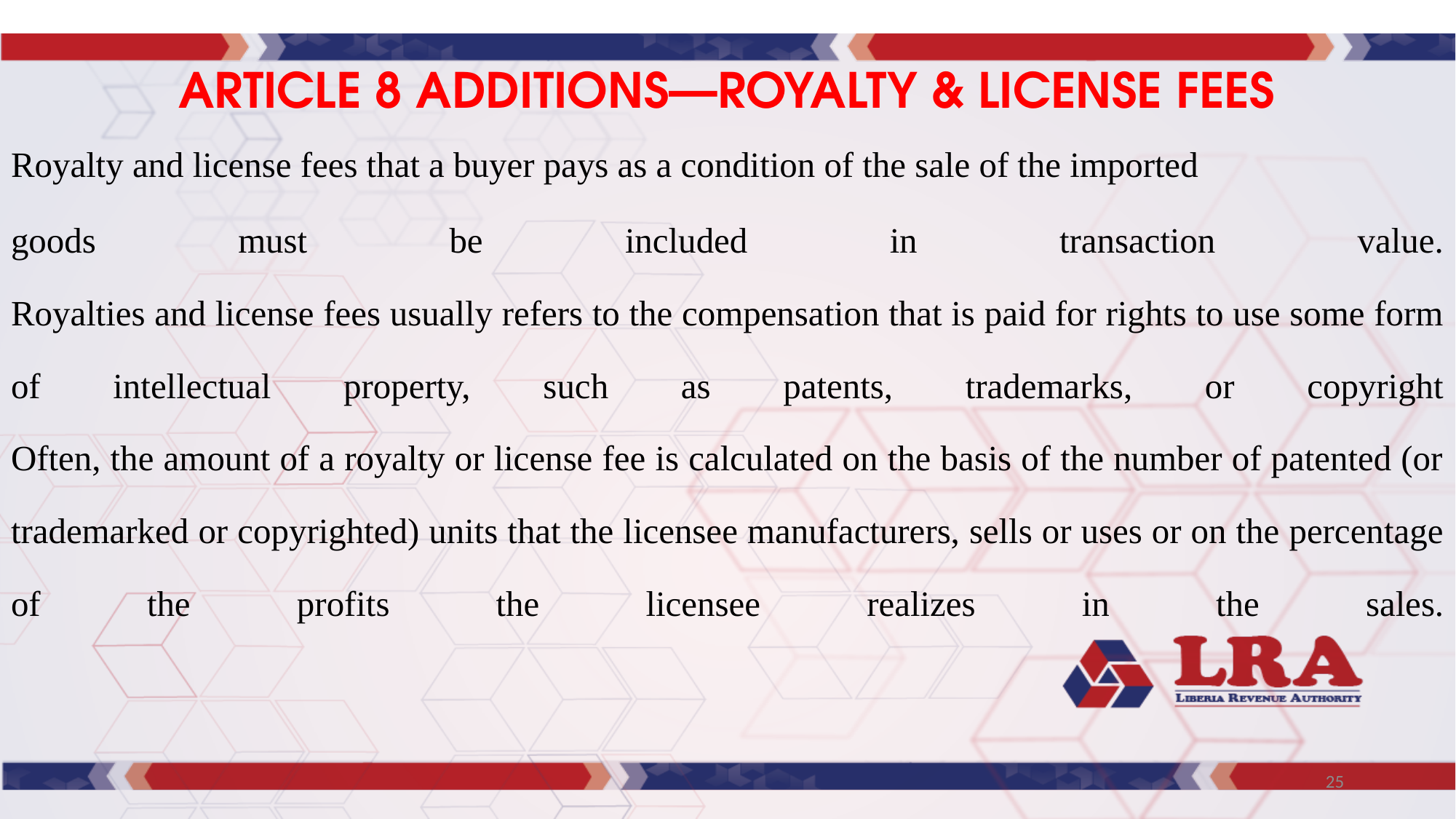

# ARTICLE 8 ADDITIONS—ROYALTY & LICENSE FEES
Royalty and license fees that a buyer pays as a condition of the sale of the imported
goods must be included in transaction value.
Royalties and license fees usually refers to the compensation that is paid for rights to use some form of intellectual property, such as patents, trademarks, or copyright
Often, the amount of a royalty or license fee is calculated on the basis of the number of patented (or trademarked or copyrighted) units that the licensee manufacturers, sells or uses or on the percentage of the profits the licensee realizes in the sales.

25